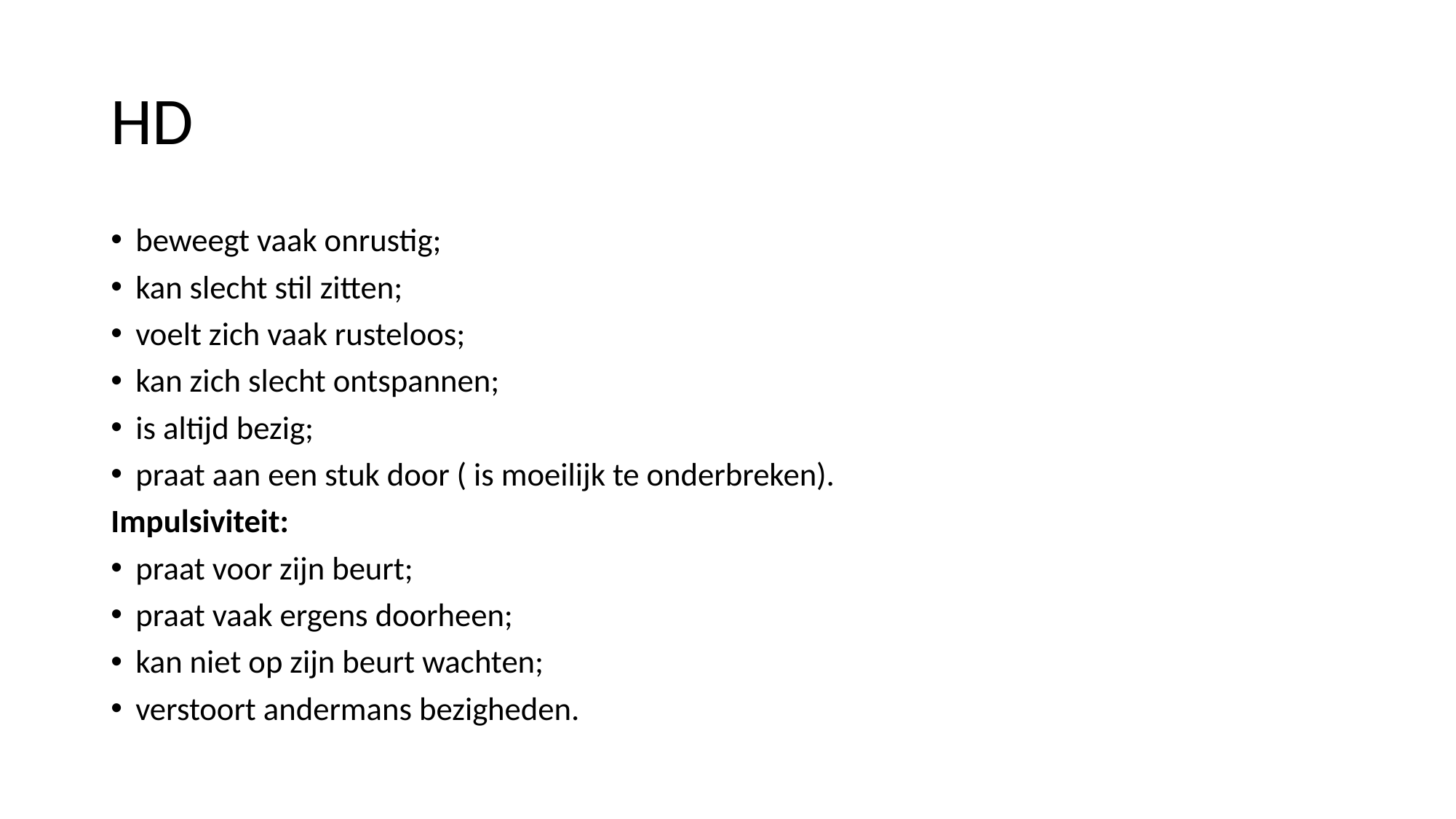

# HD
beweegt vaak onrustig;
kan slecht stil zitten;
voelt zich vaak rusteloos;
kan zich slecht ontspannen;
is altijd bezig;
praat aan een stuk door ( is moeilijk te onderbreken).
Impulsiviteit:
praat voor zijn beurt;
praat vaak ergens doorheen;
kan niet op zijn beurt wachten;
verstoort andermans bezigheden.